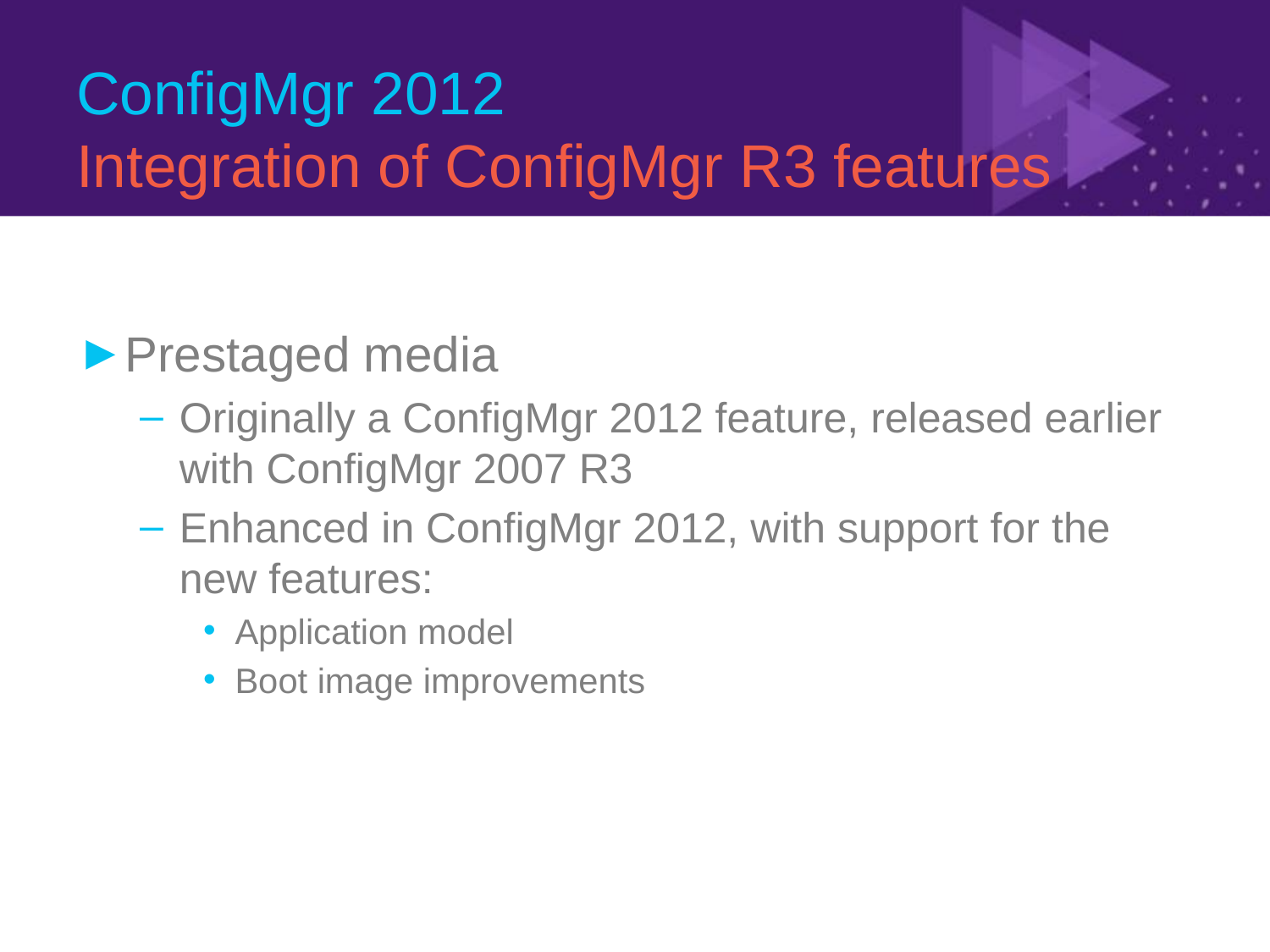

# ConfigMgr 2012 Integration of ConfigMgr R3 features
Prestaged media
Originally a ConfigMgr 2012 feature, released earlier with ConfigMgr 2007 R3
Enhanced in ConfigMgr 2012, with support for the new features:
Application model
Boot image improvements